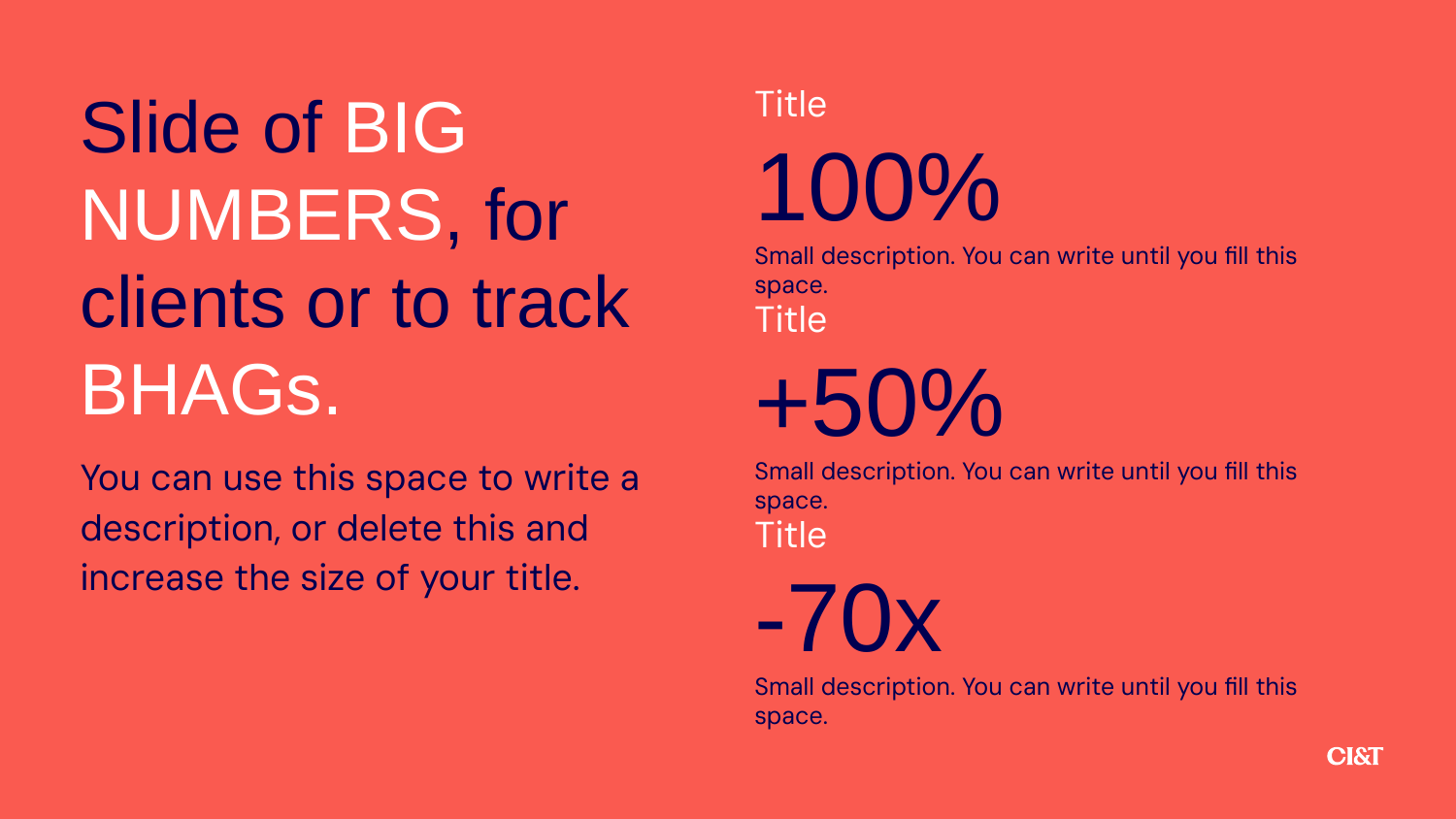

Slide of BIG NUMBERS, for clients or to track BHAGs.
Title
100%
Small description. You can write until you fill this space.
Title
+50%
Small description. You can write until you fill this space.
You can use this space to write a description, or delete this and increase the size of your title.
Title
-70x
Small description. You can write until you fill this space.